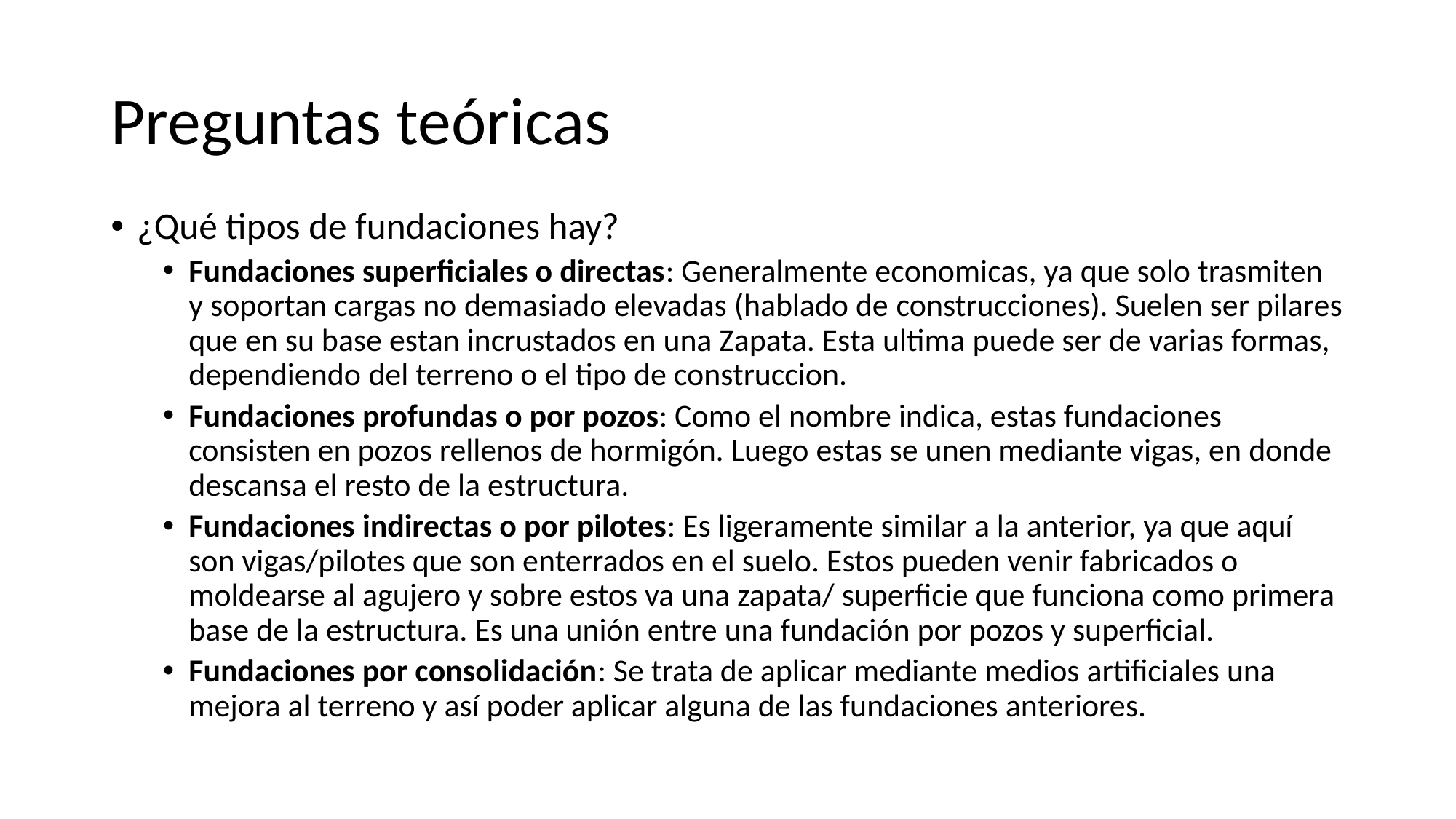

# Preguntas teóricas
¿Qué tipos de fundaciones hay?
Fundaciones superficiales o directas: Generalmente economicas, ya que solo trasmiten y soportan cargas no demasiado elevadas (hablado de construcciones). Suelen ser pilares que en su base estan incrustados en una Zapata. Esta ultima puede ser de varias formas, dependiendo del terreno o el tipo de construccion.
Fundaciones profundas o por pozos: Como el nombre indica, estas fundaciones consisten en pozos rellenos de hormigón. Luego estas se unen mediante vigas, en donde descansa el resto de la estructura.
Fundaciones indirectas o por pilotes: Es ligeramente similar a la anterior, ya que aquí son vigas/pilotes que son enterrados en el suelo. Estos pueden venir fabricados o moldearse al agujero y sobre estos va una zapata/ superficie que funciona como primera base de la estructura. Es una unión entre una fundación por pozos y superficial.
Fundaciones por consolidación: Se trata de aplicar mediante medios artificiales una mejora al terreno y así poder aplicar alguna de las fundaciones anteriores.